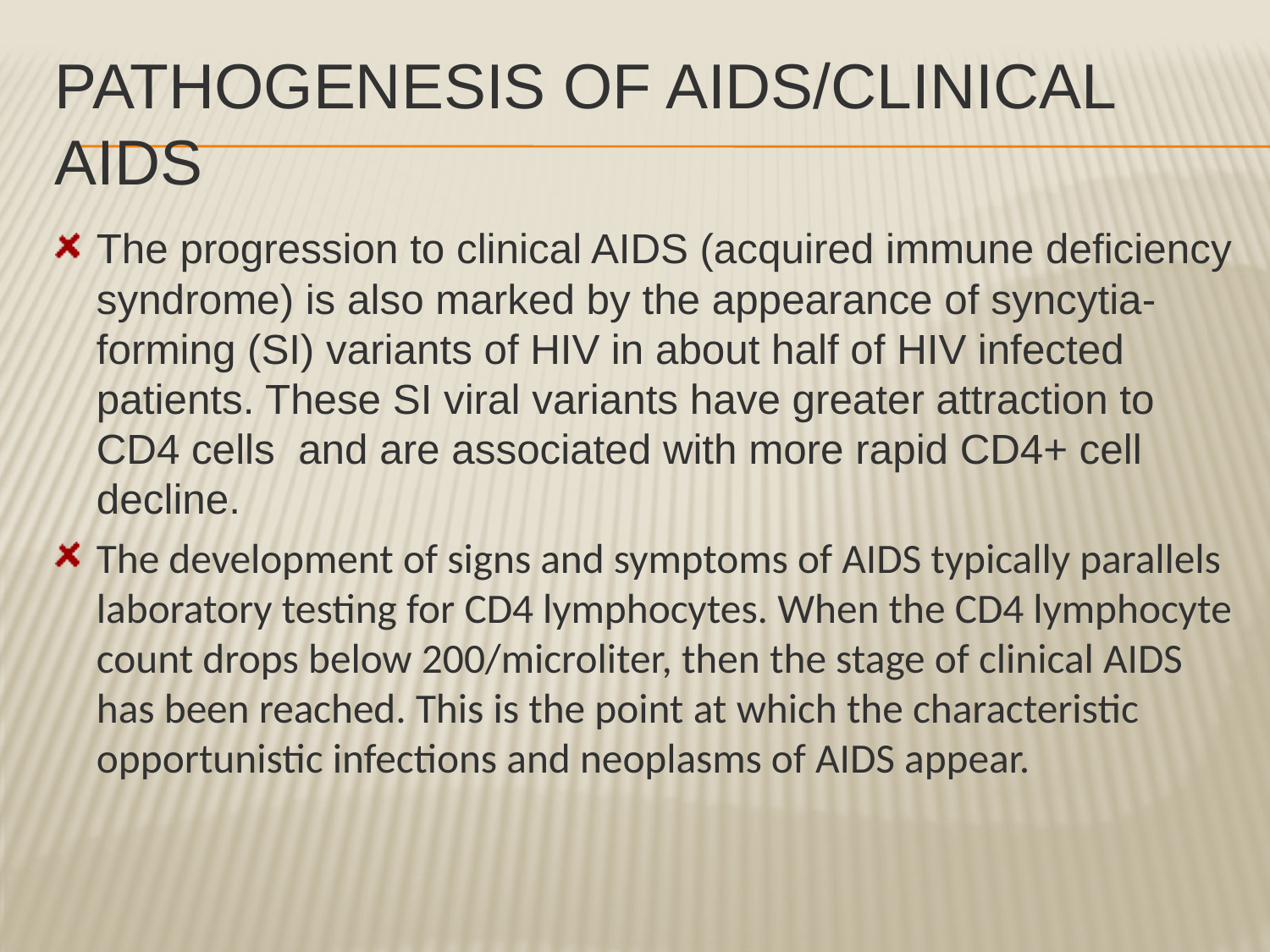

# Pathogenesis of aids/clinical aids
The progression to clinical AIDS (acquired immune deficiency syndrome) is also marked by the appearance of syncytia-forming (SI) variants of HIV in about half of HIV infected patients. These SI viral variants have greater attraction to CD4 cells  and are associated with more rapid CD4+ cell decline.
The development of signs and symptoms of AIDS typically parallels laboratory testing for CD4 lymphocytes. When the CD4 lymphocyte count drops below 200/microliter, then the stage of clinical AIDS has been reached. This is the point at which the characteristic opportunistic infections and neoplasms of AIDS appear.